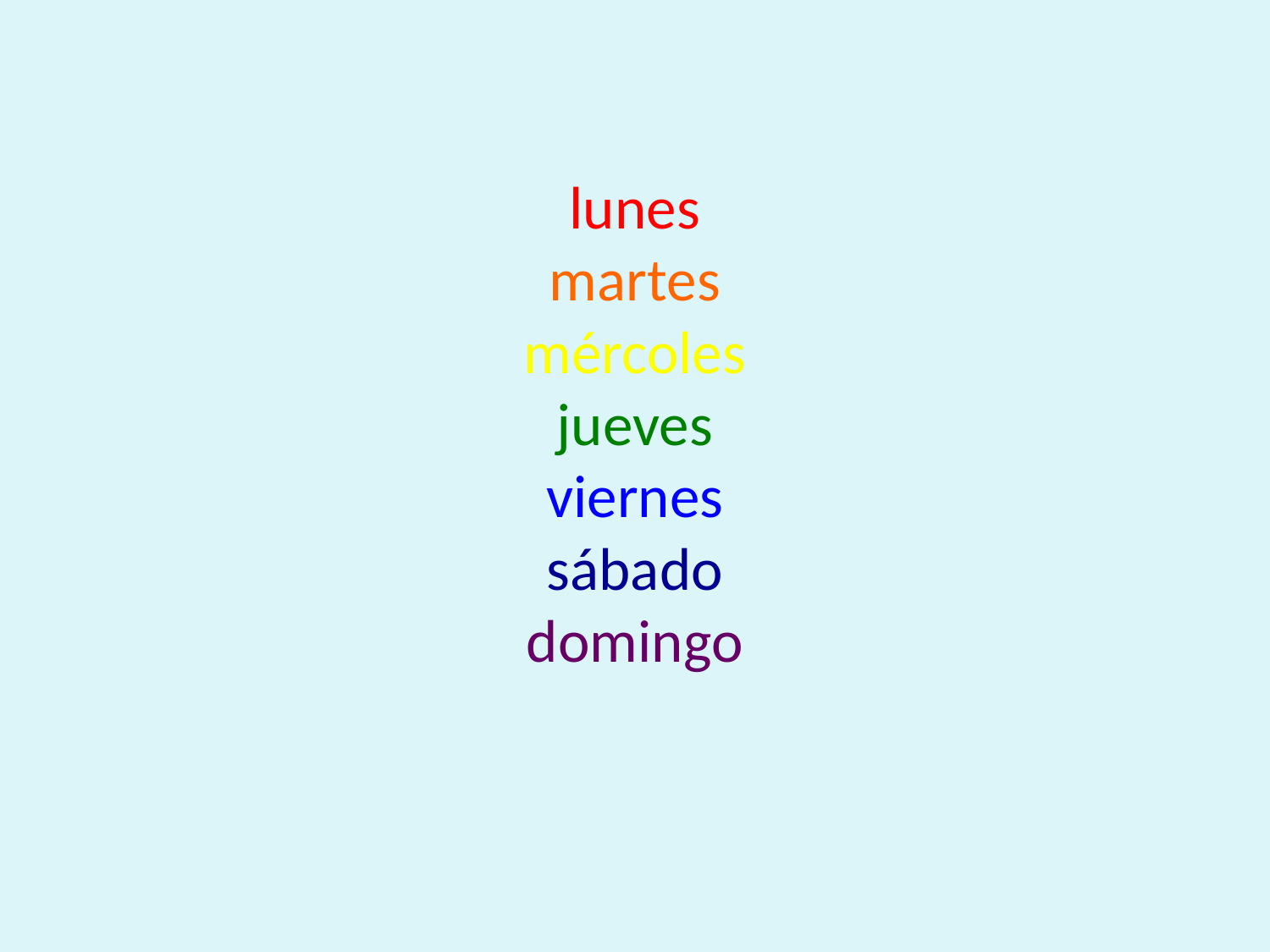

# lunes martes mércoles jueves viernes sábado domingo